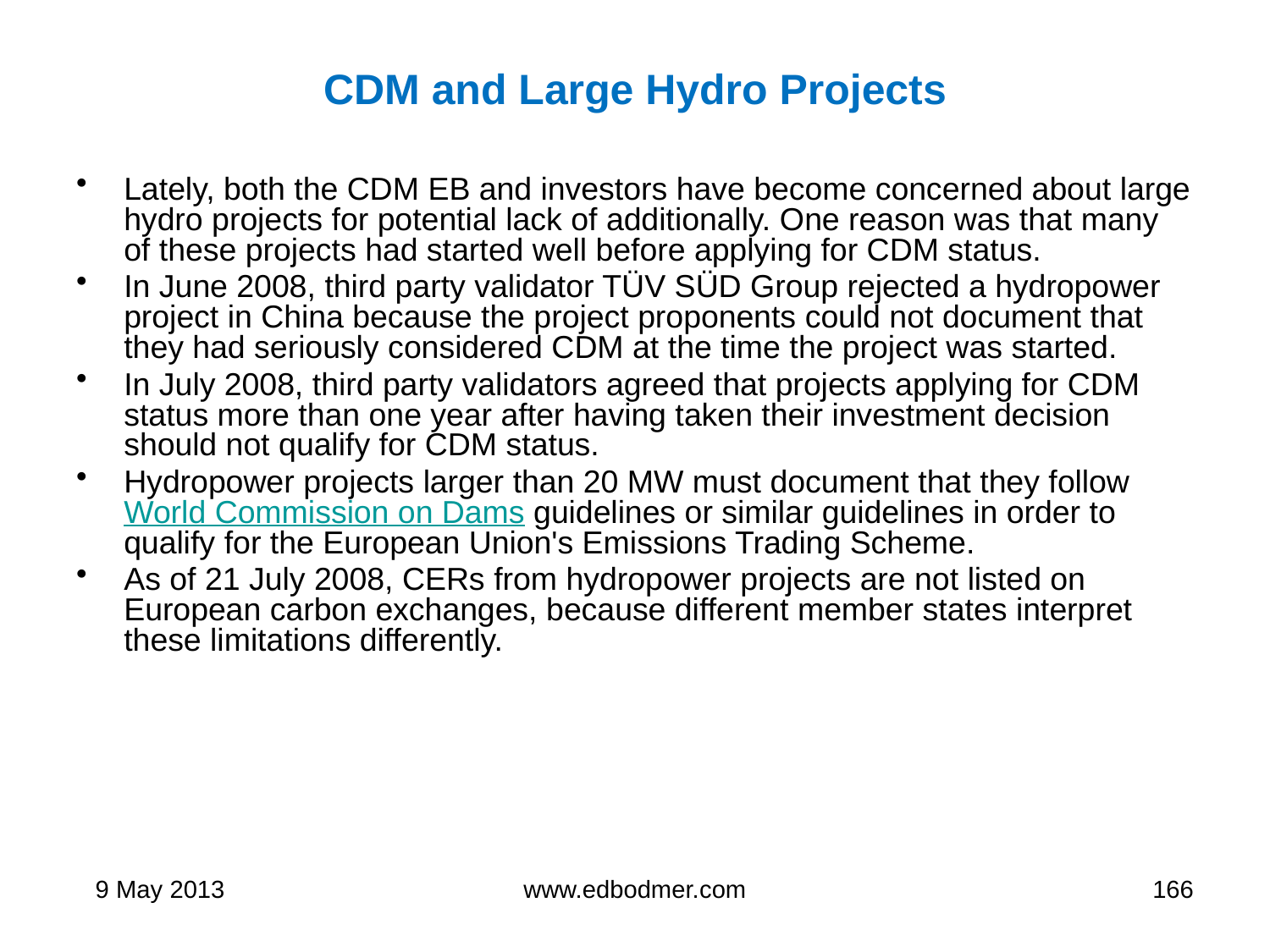

# CDM and Large Hydro Projects
Lately, both the CDM EB and investors have become concerned about large hydro projects for potential lack of additionally. One reason was that many of these projects had started well before applying for CDM status.
In June 2008, third party validator TÜV SÜD Group rejected a hydropower project in China because the project proponents could not document that they had seriously considered CDM at the time the project was started.
In July 2008, third party validators agreed that projects applying for CDM status more than one year after having taken their investment decision should not qualify for CDM status.
Hydropower projects larger than 20 MW must document that they follow World Commission on Dams guidelines or similar guidelines in order to qualify for the European Union's Emissions Trading Scheme.
As of 21 July 2008, CERs from hydropower projects are not listed on European carbon exchanges, because different member states interpret these limitations differently.
9 May 2013
www.edbodmer.com
166